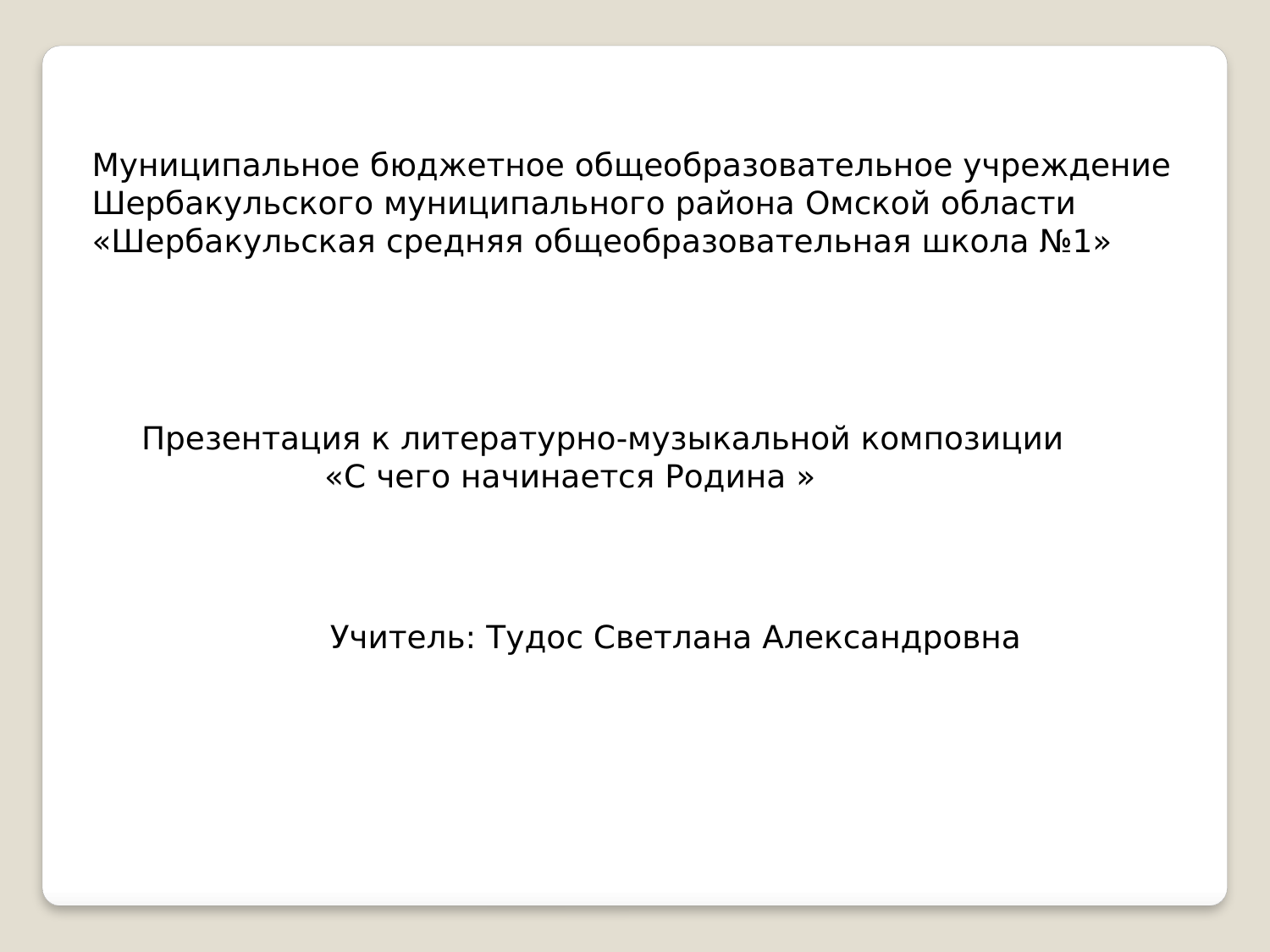

Муниципальное бюджетное общеобразовательное учреждение
Шербакульского муниципального района Омской области
«Шербакульская средняя общеобразовательная школа №1»

Презентация к литературно-музыкальной композиции
                  «С чего начинается Родина »
Учитель: Тудос Светлана Александровна